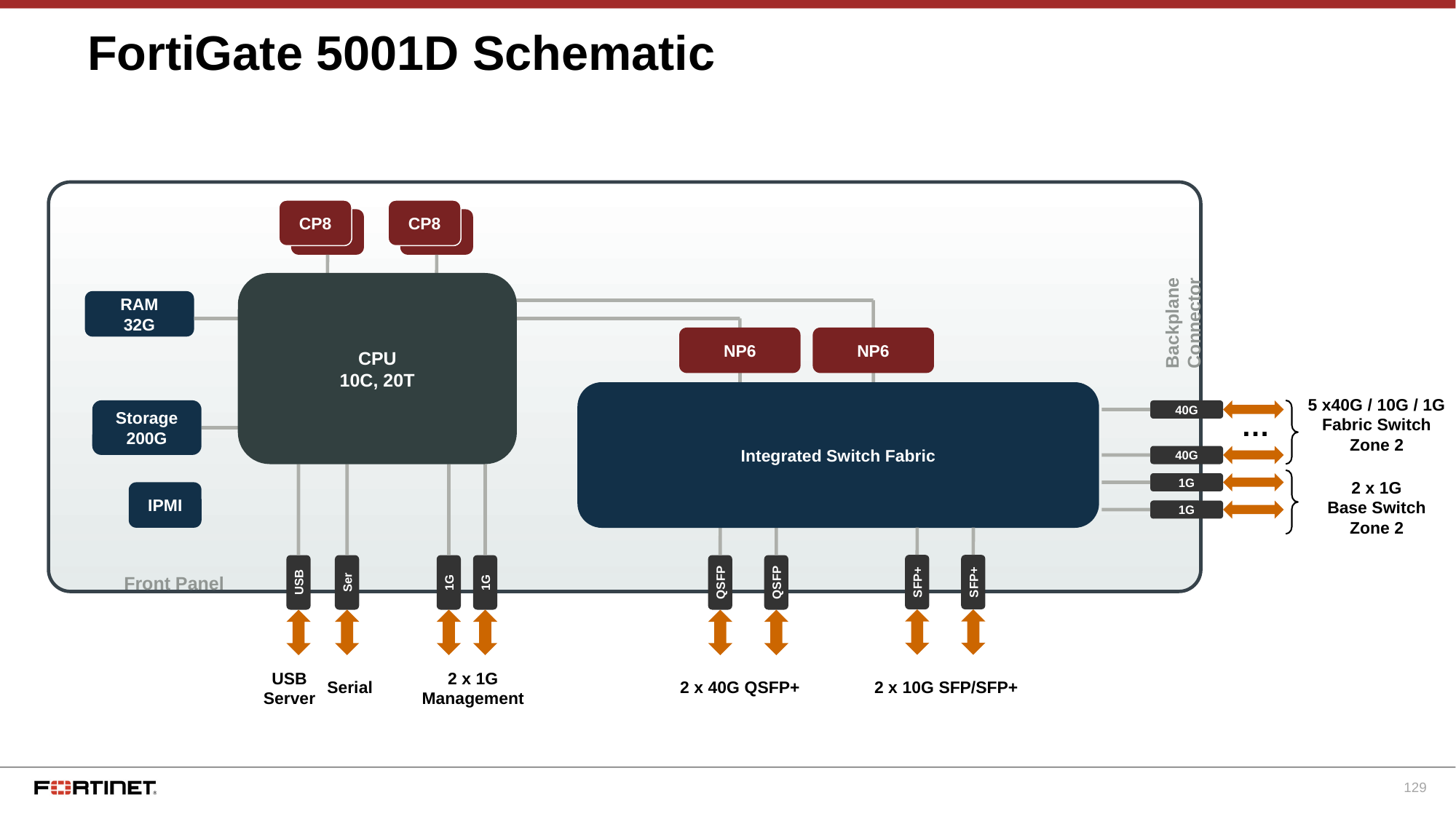

# FortiGate 5001D Schematic

CP8
CP8

CP8
CP8

CPU
10C, 20T
RAM
32G
Backplane Connector

NP6
NP6
Integrated Switch Fabric
5 x40G / 10G / 1G
Fabric Switch
Zone 2

Storage
200G
40G

…

40G

2 x 1G
Base Switch
Zone 2

1G

IPMI

1G

Front Panel
SFP+
SFP+
USB
Ser
1G
1G
QSFP
QSFP

USB
Server
2 x 1G
Management
Serial
2 x 40G QSFP+
2 x 10G SFP/SFP+